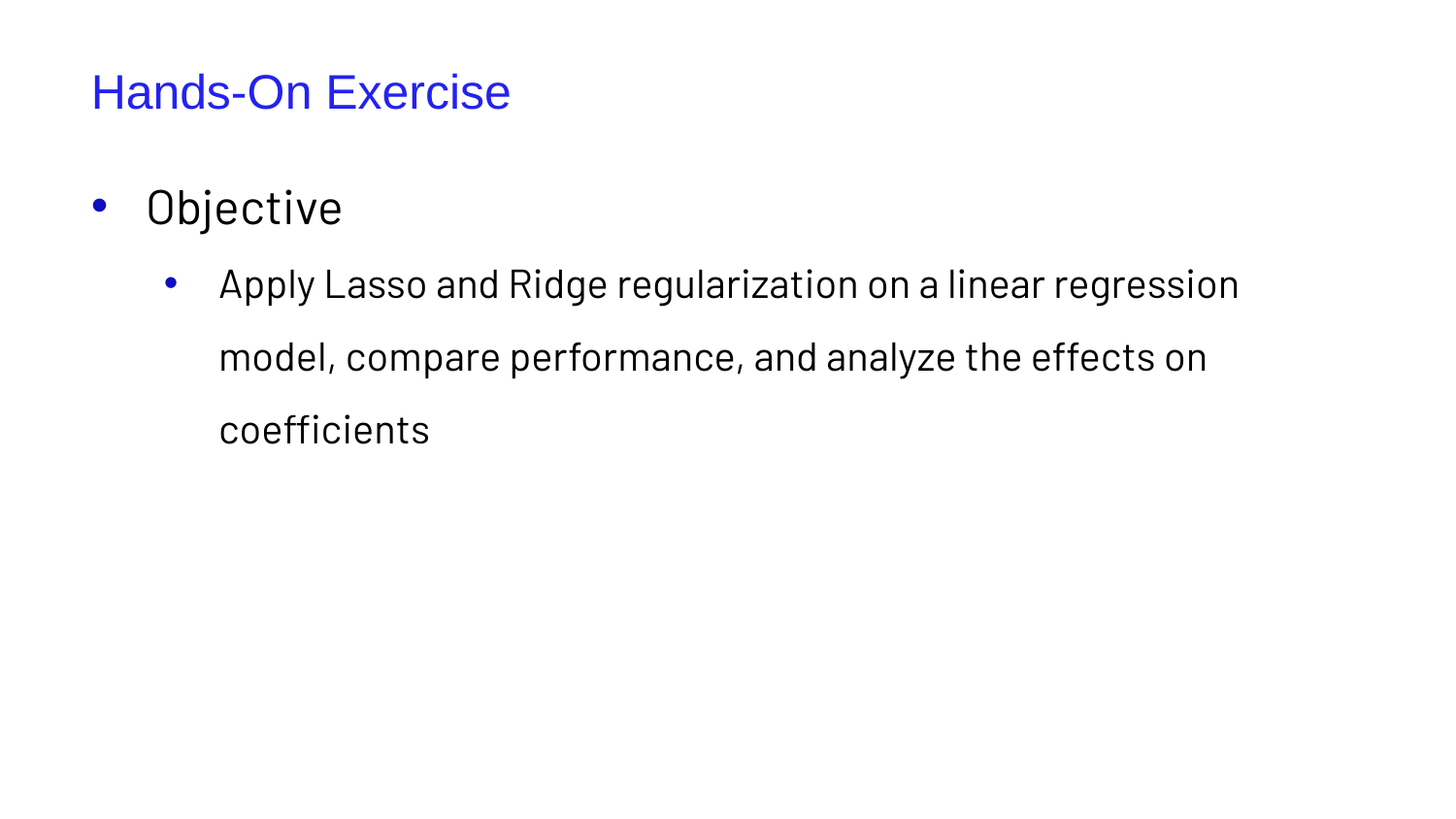

Hands-On Exercise
Objective
Apply Lasso and Ridge regularization on a linear regression model, compare performance, and analyze the effects on coefficients